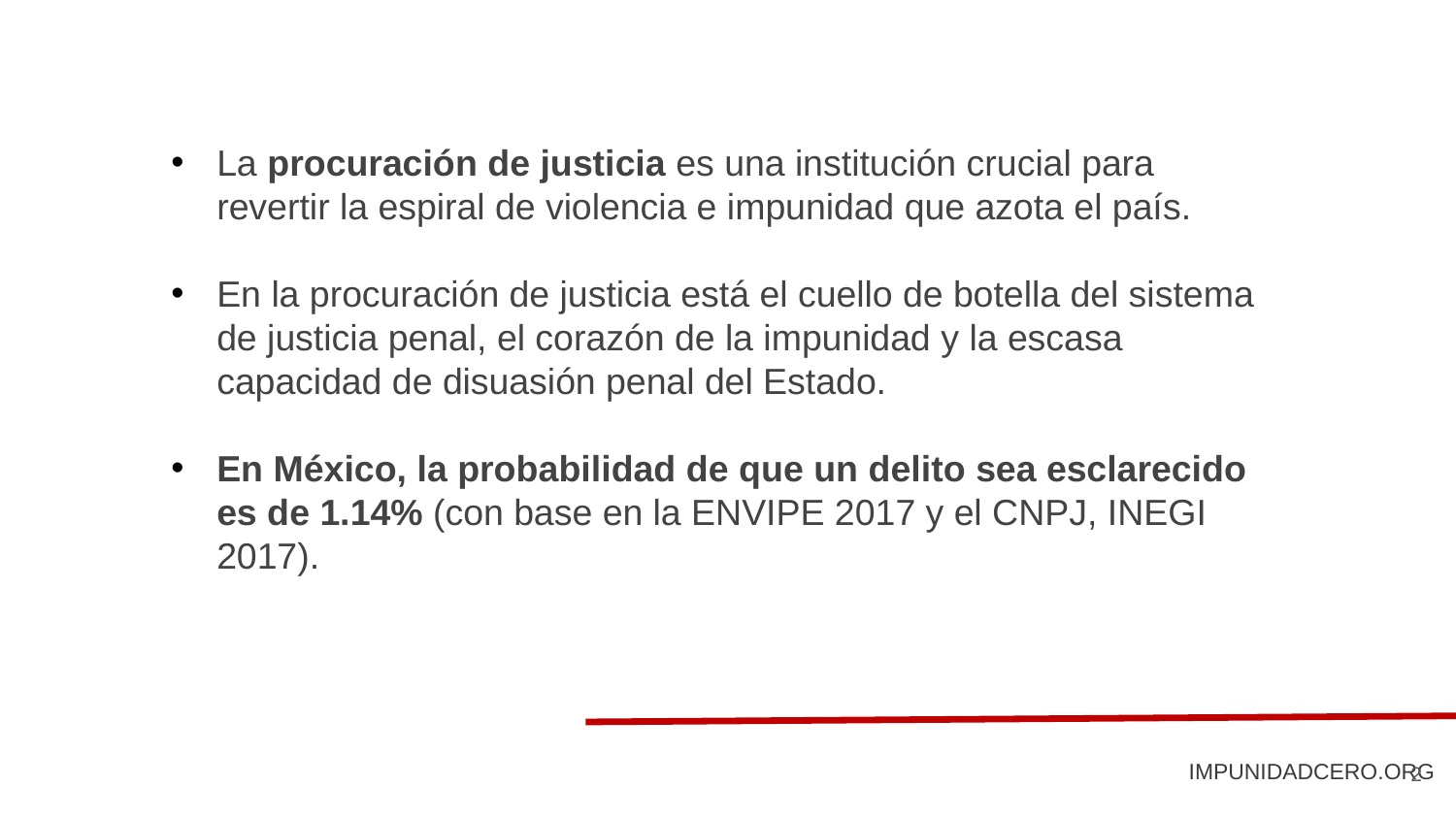

La procuración de justicia es una institución crucial para revertir la espiral de violencia e impunidad que azota el país.

En la procuración de justicia está el cuello de botella del sistema de justicia penal, el corazón de la impunidad y la escasa capacidad de disuasión penal del Estado.

En México, la probabilidad de que un delito sea esclarecido es de 1.14% (con base en la ENVIPE 2017 y el CNPJ, INEGI 2017).

IMPUNIDADCERO.ORG
2